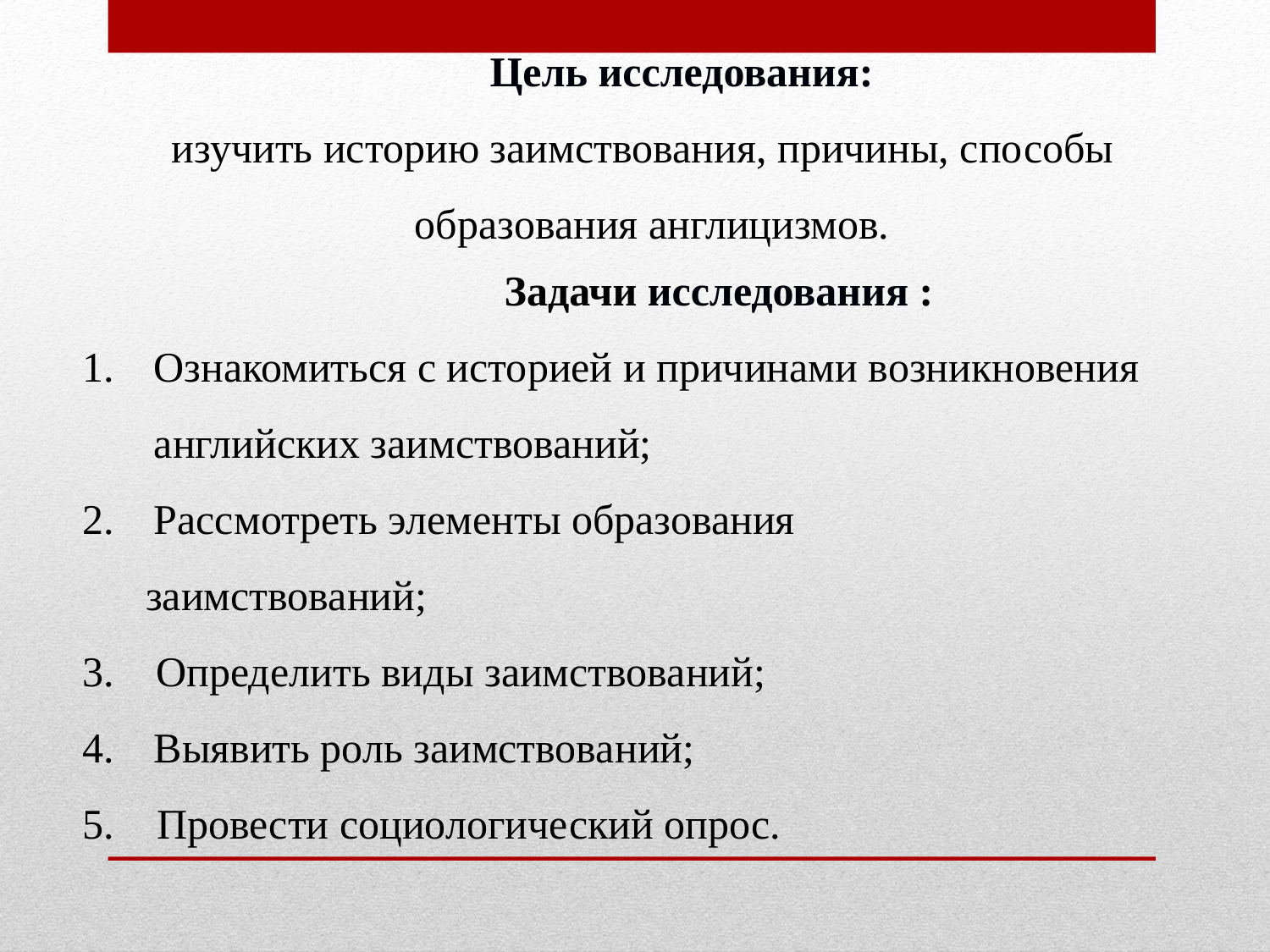

Цель исследования:
       изучить историю заимствования, причины, способы
                              образования англицизмов.
             Задачи исследования :
Ознакомиться с историей и причинами возникновения английских заимствований;
Рассмотреть элементы образования
      заимствований;
3.    Определить виды заимствований;
Выявить роль заимствований;
 Провести социологический опрос.